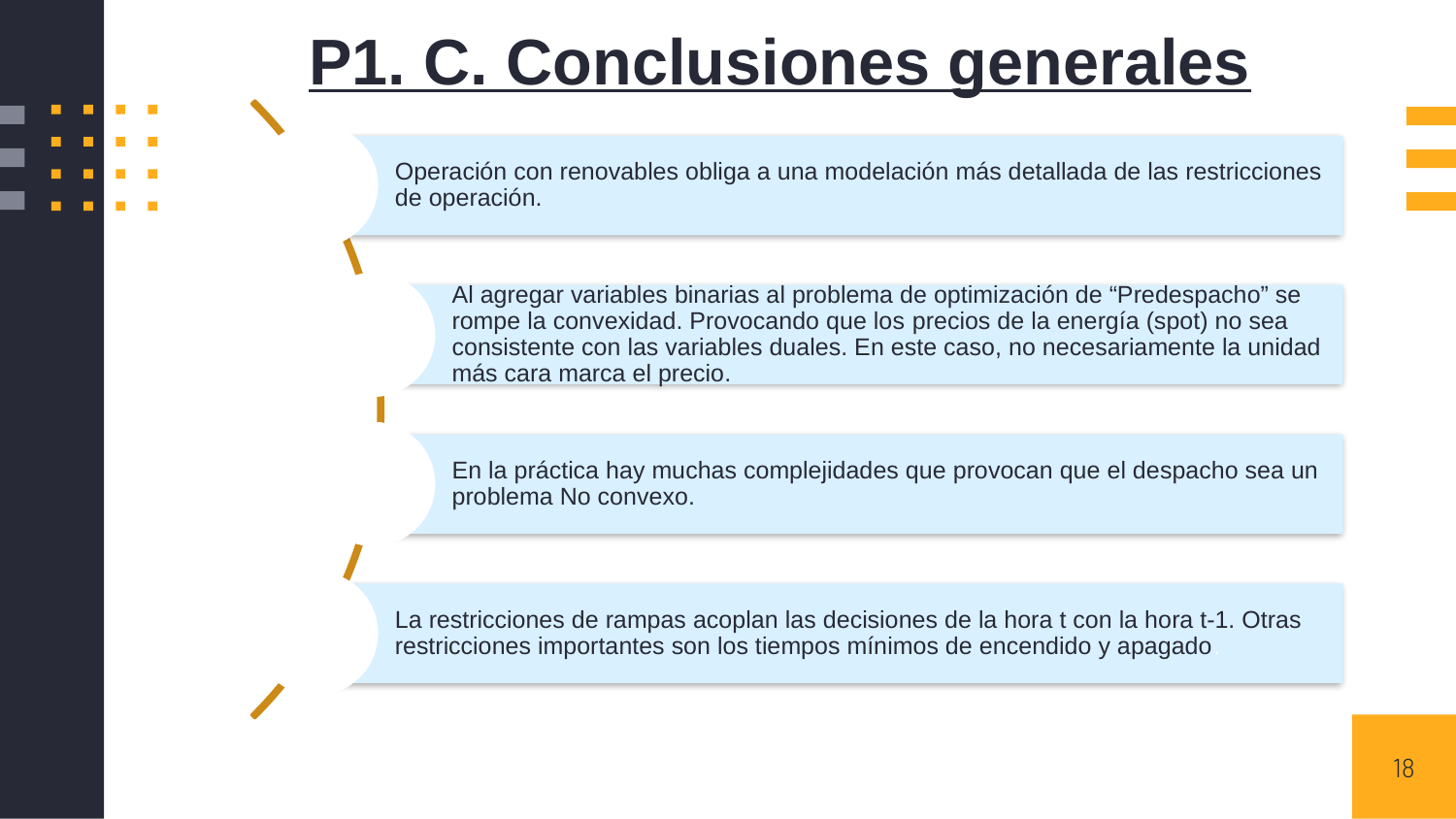

P1. C. Conclusiones generales
Operación con renovables obliga a una modelación más detallada de las restricciones de operación.
Al agregar variables binarias al problema de optimización de “Predespacho” se rompe la convexidad. Provocando que los precios de la energía (spot) no sea consistente con las variables duales. En este caso, no necesariamente la unidad más cara marca el precio.
En la práctica hay muchas complejidades que provocan que el despacho sea un problema No convexo.
La restricciones de rampas acoplan las decisiones de la hora t con la hora t-1. Otras restricciones importantes son los tiempos mínimos de encendido y apagado.
18